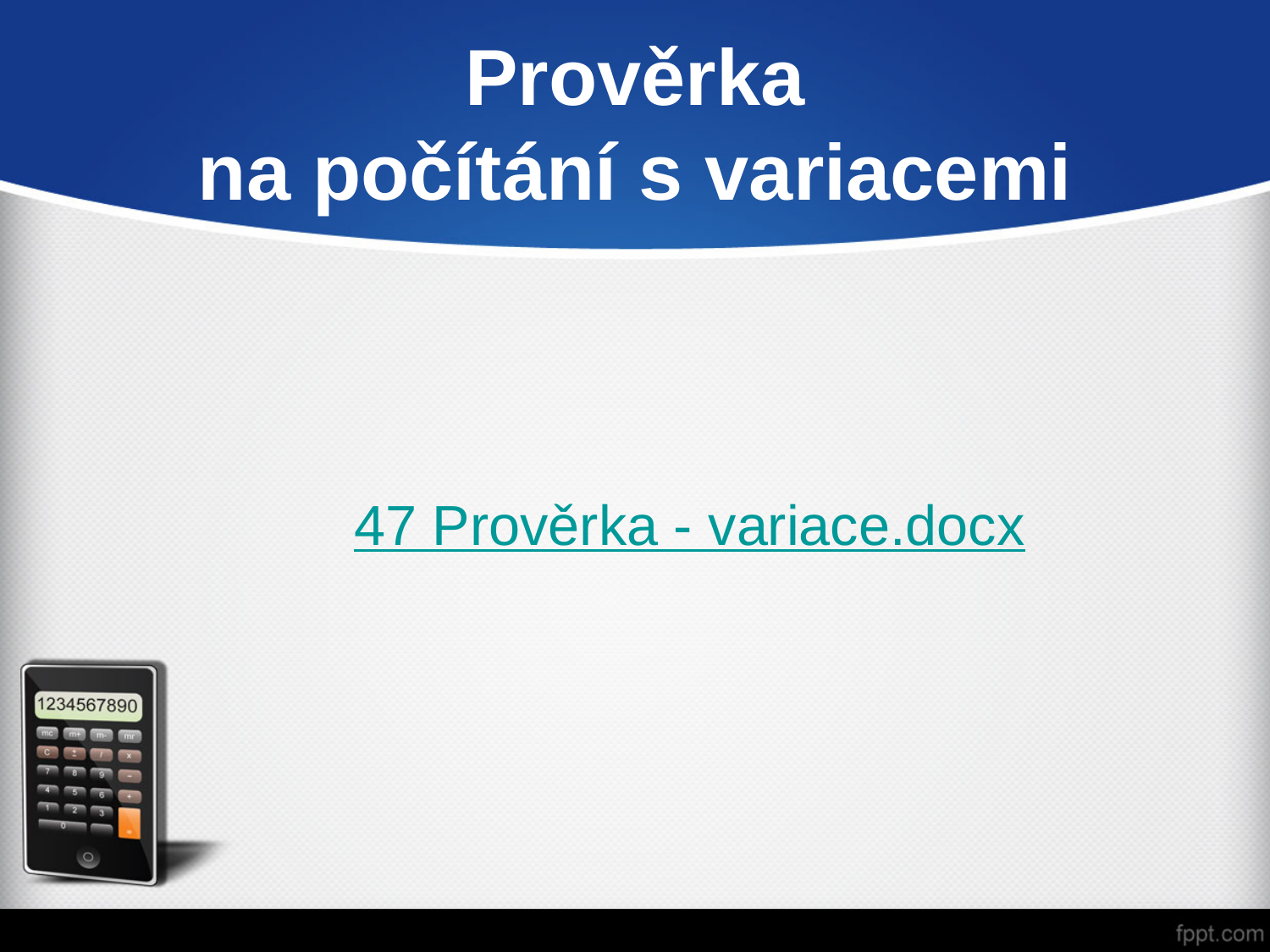

Prověrka
na počítání s variacemi

47 Prověrka - variace.docx